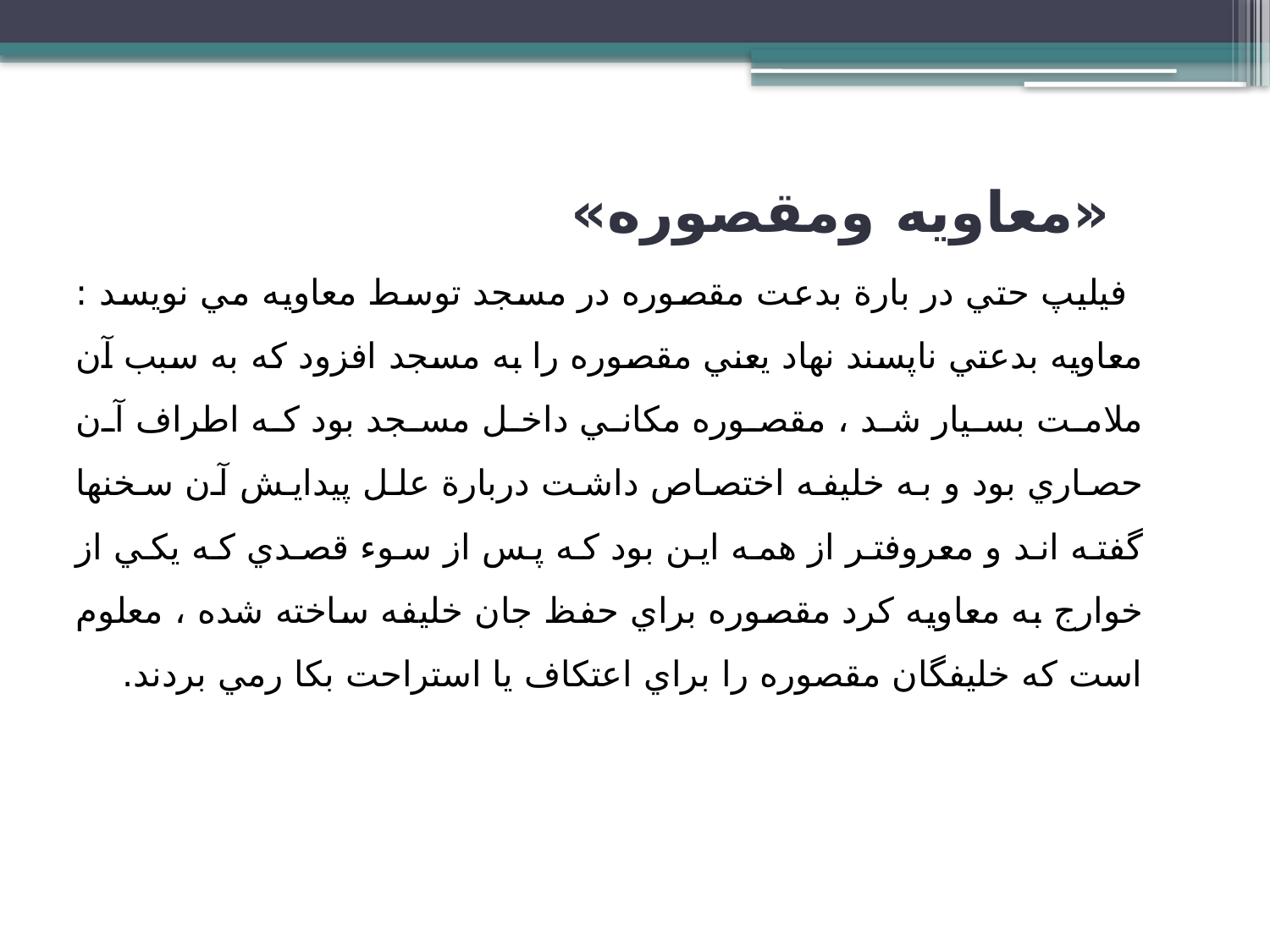

«معاويه ومقصوره»
    فيليپ حتي در بارة بدعت مقصوره در مسجد توسط معاويه مي نويسد : معاويه بدعتي ناپسند نهاد يعني مقصوره را به مسجد افزود كه به سبب آن ملامت بسيار شد ، مقصوره مكاني داخل مسجد بود كه اطراف آن حصاري بود و به خليفه اختصاص داشت دربارة علل پيدايش آن سخنها گفته اند و معروفتر از همه اين بود كه پس از سوء قصدي كه يكي از خوارج به معاويه كرد مقصوره براي حفظ جان خليفه ساخته شده ، معلوم است كه خليفگان مقصوره را براي اعتكاف يا استراحت بكا رمي بردند.